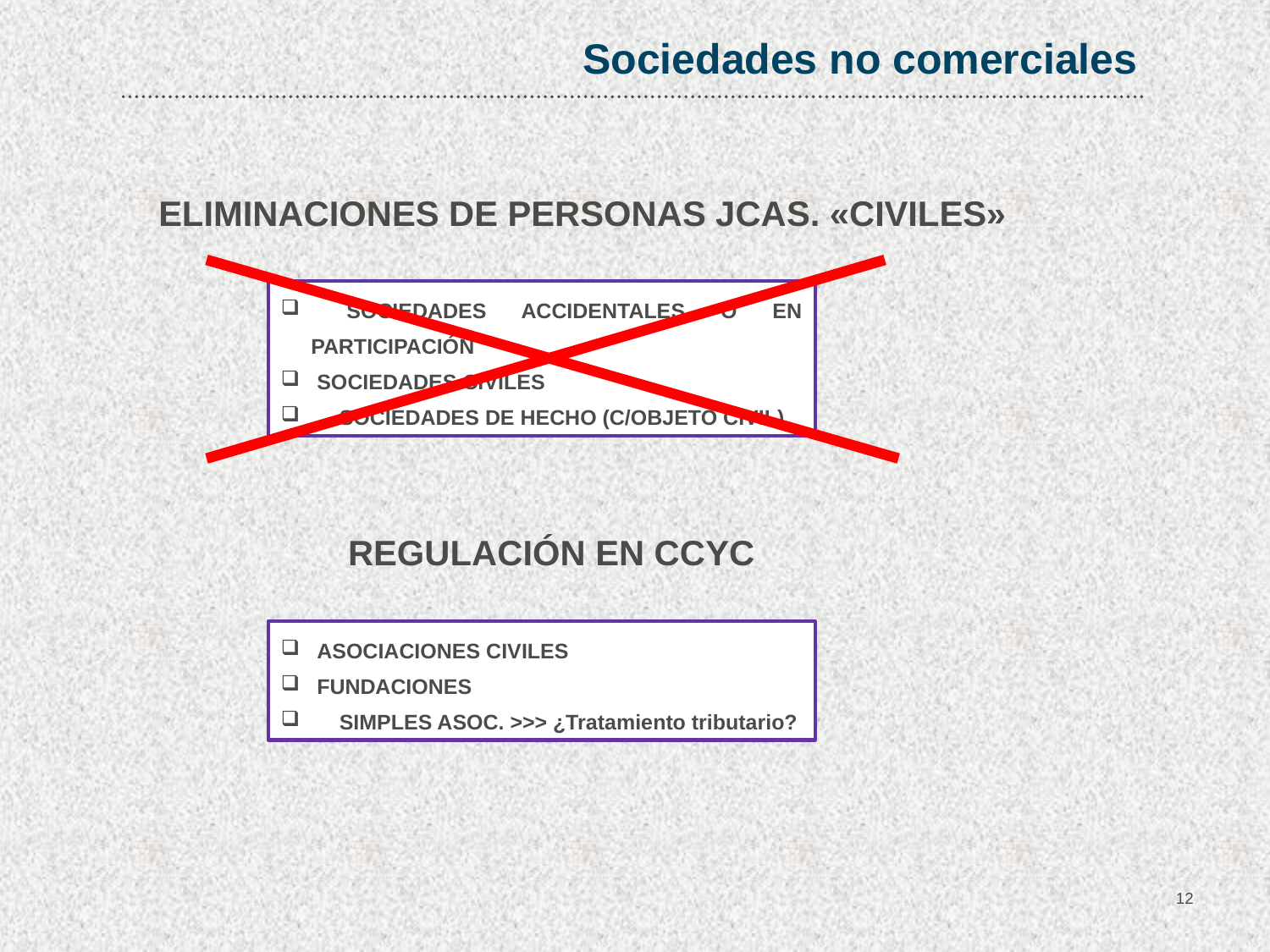

Sociedades no comerciales
ELIMINACIONES DE PERSONAS JCAS. «CIVILES»
 SOCIEDADES ACCIDENTALES O EN PARTICIPACIÓN
 SOCIEDADES CIVILES
	 SOCIEDADES DE HECHO (C/OBJETO CIVIL)
REGULACIÓN EN CCYC
 ASOCIACIONES CIVILES
 FUNDACIONES
	 SIMPLES ASOC. >>> ¿Tratamiento tributario?
12